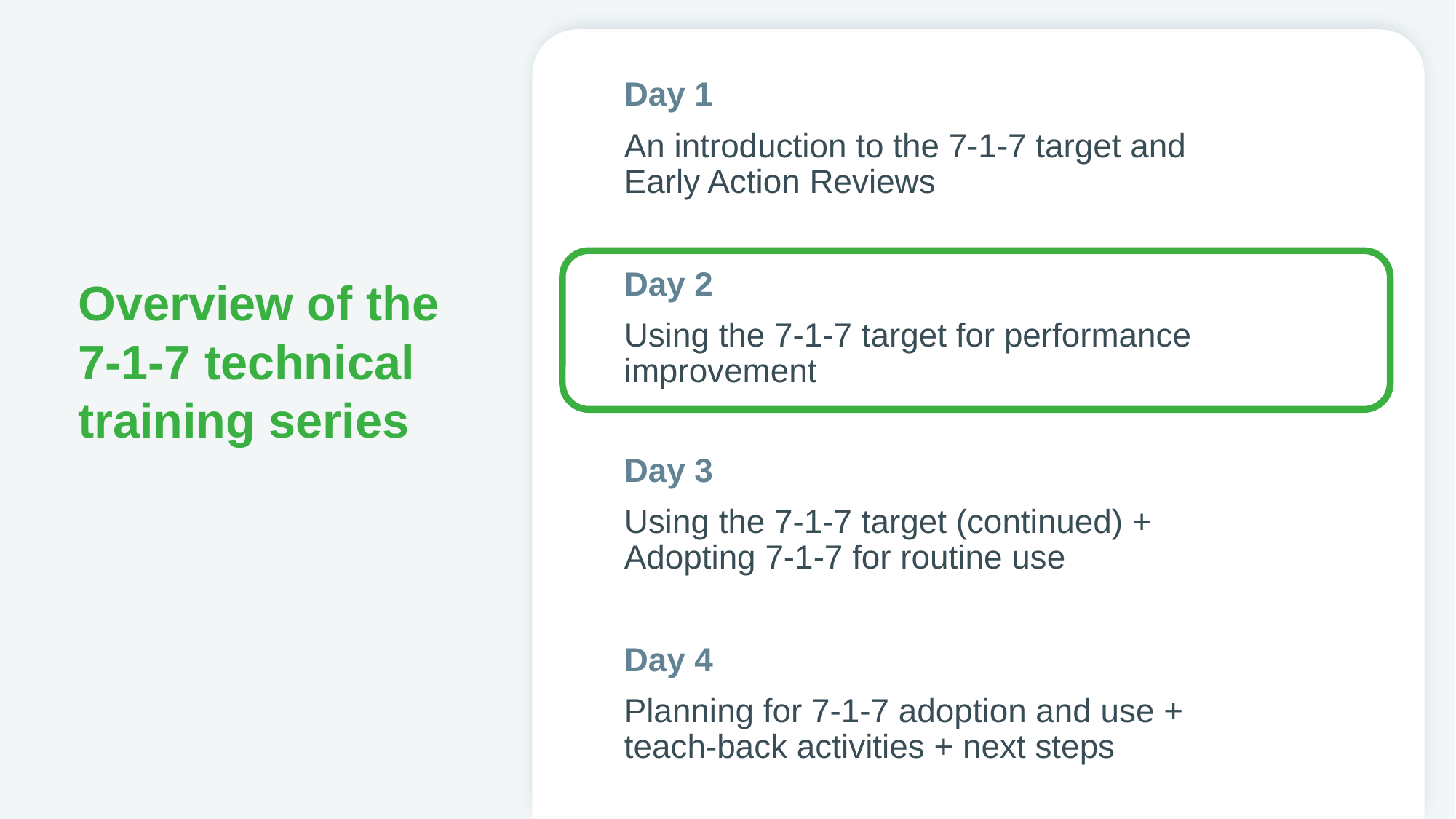

Day 1
An introduction to the 7-1-7 target and Early Action Reviews

Day 2
Using the 7-1-7 target for performance improvement

Day 3
Using the 7-1-7 target (continued) + Adopting 7-1-7 for routine use

Day 4
Planning for 7-1-7 adoption and use + teach-back activities + next steps
# Overview of the 7-1-7 technical training series